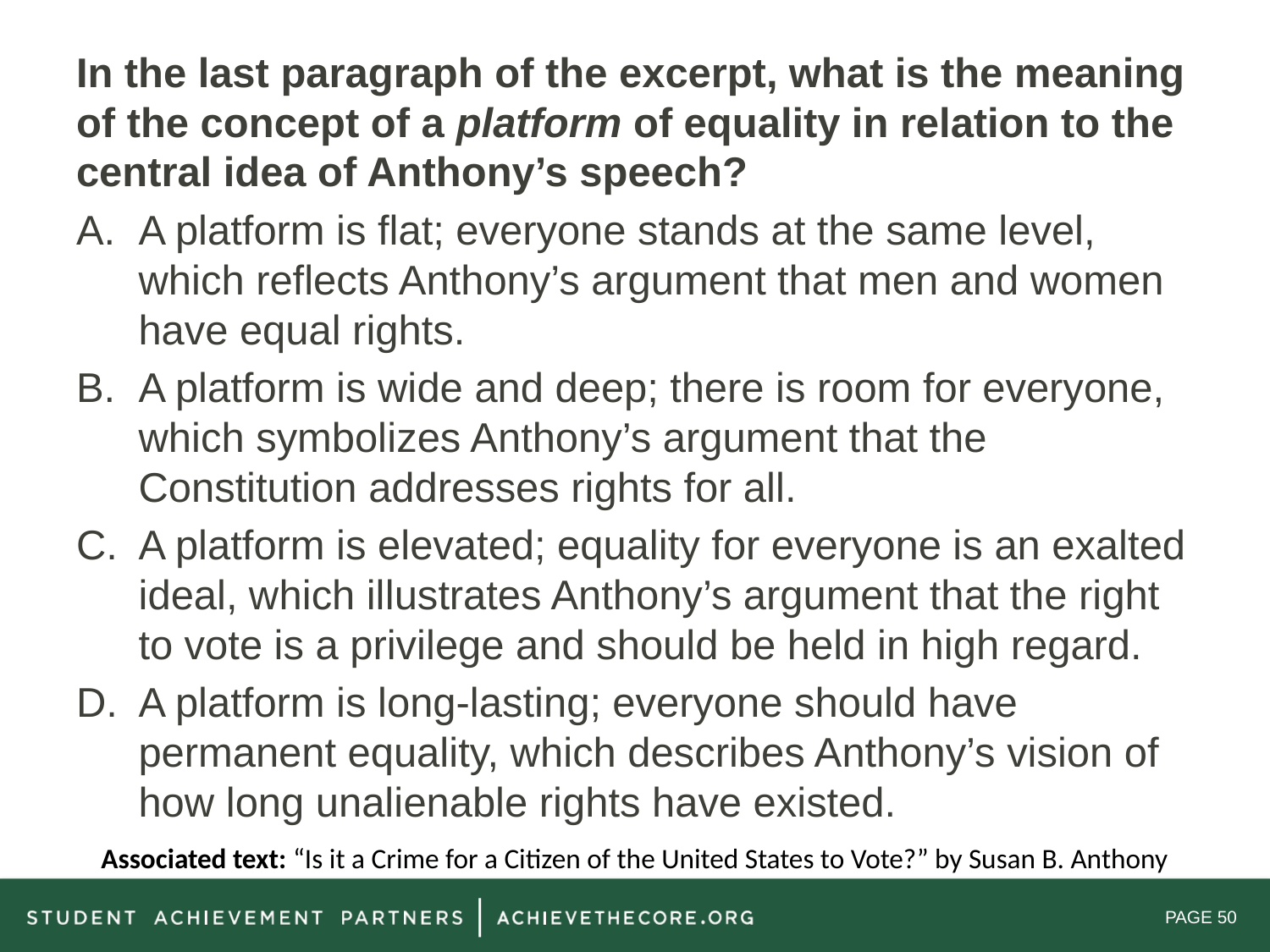

In the last paragraph of the excerpt, what is the meaning of the concept of a platform of equality in relation to the central idea of Anthony’s speech?
A platform is flat; everyone stands at the same level, which reflects Anthony’s argument that men and women have equal rights.
A platform is wide and deep; there is room for everyone, which symbolizes Anthony’s argument that the Constitution addresses rights for all.
A platform is elevated; equality for everyone is an exalted ideal, which illustrates Anthony’s argument that the right to vote is a privilege and should be held in high regard.
A platform is long-lasting; everyone should have permanent equality, which describes Anthony’s vision of how long unalienable rights have existed.
Associated text: “Is it a Crime for a Citizen of the United States to Vote?” by Susan B. Anthony